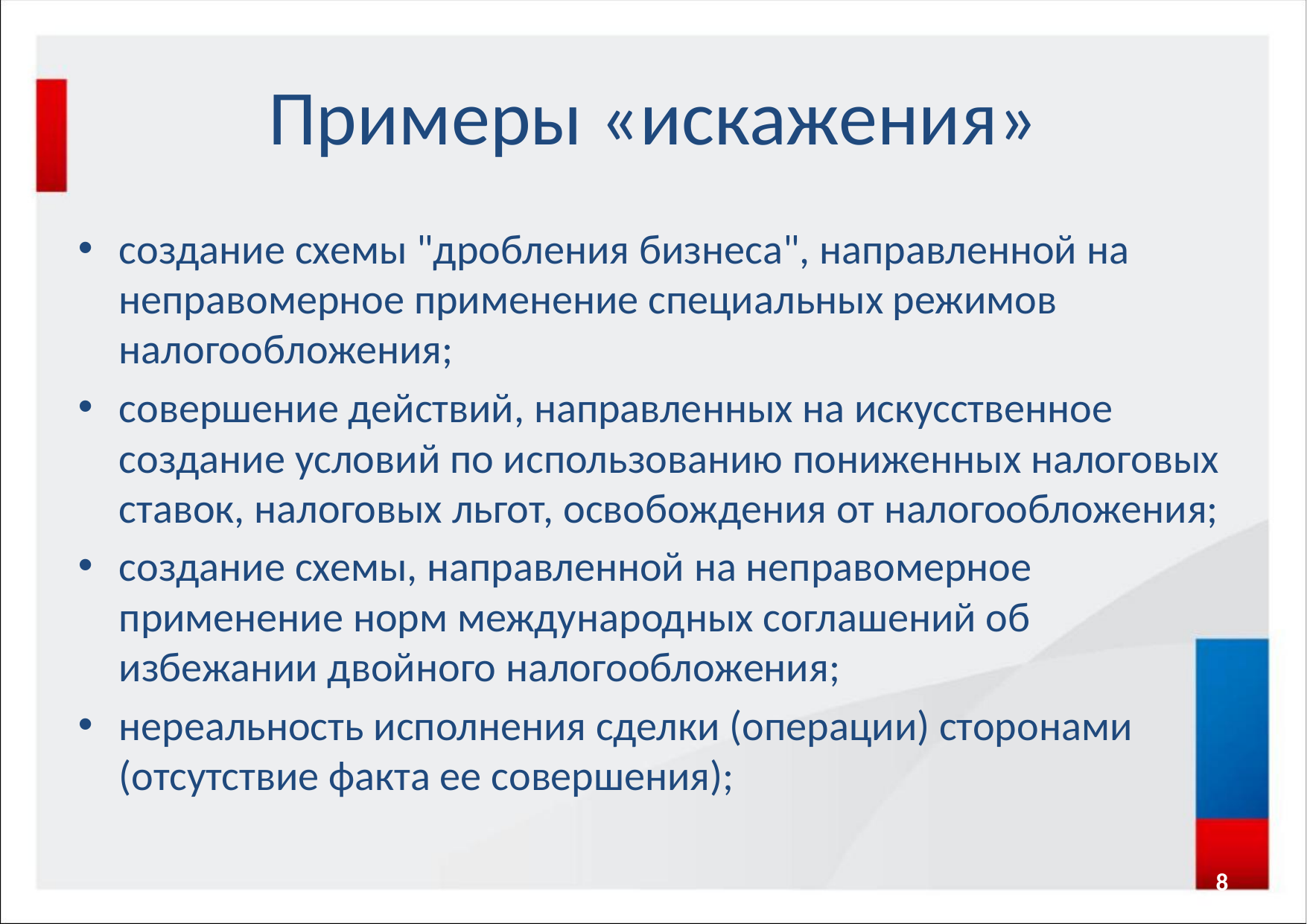

# Примеры «искажения»
создание схемы "дробления бизнеса", направленной на неправомерное применение специальных режимов налогообложения;
совершение действий, направленных на искусственное создание условий по использованию пониженных налоговых ставок, налоговых льгот, освобождения от налогообложения;
создание схемы, направленной на неправомерное применение норм международных соглашений об избежании двойного налогообложения;
нереальность исполнения сделки (операции) сторонами (отсутствие факта ее совершения);

8